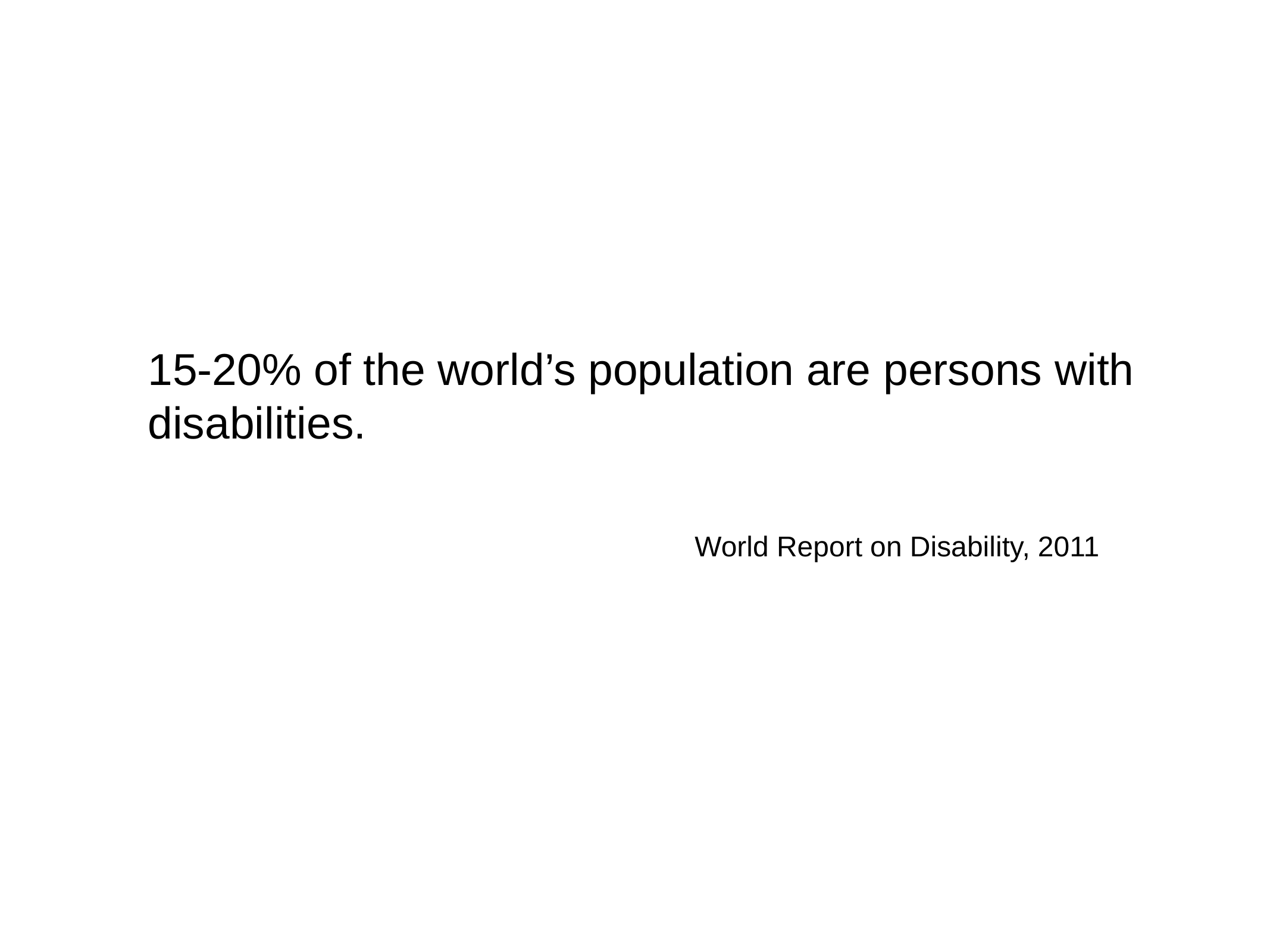

15-20% of the world’s population are persons with disabilities.
World Report on Disability, 2011